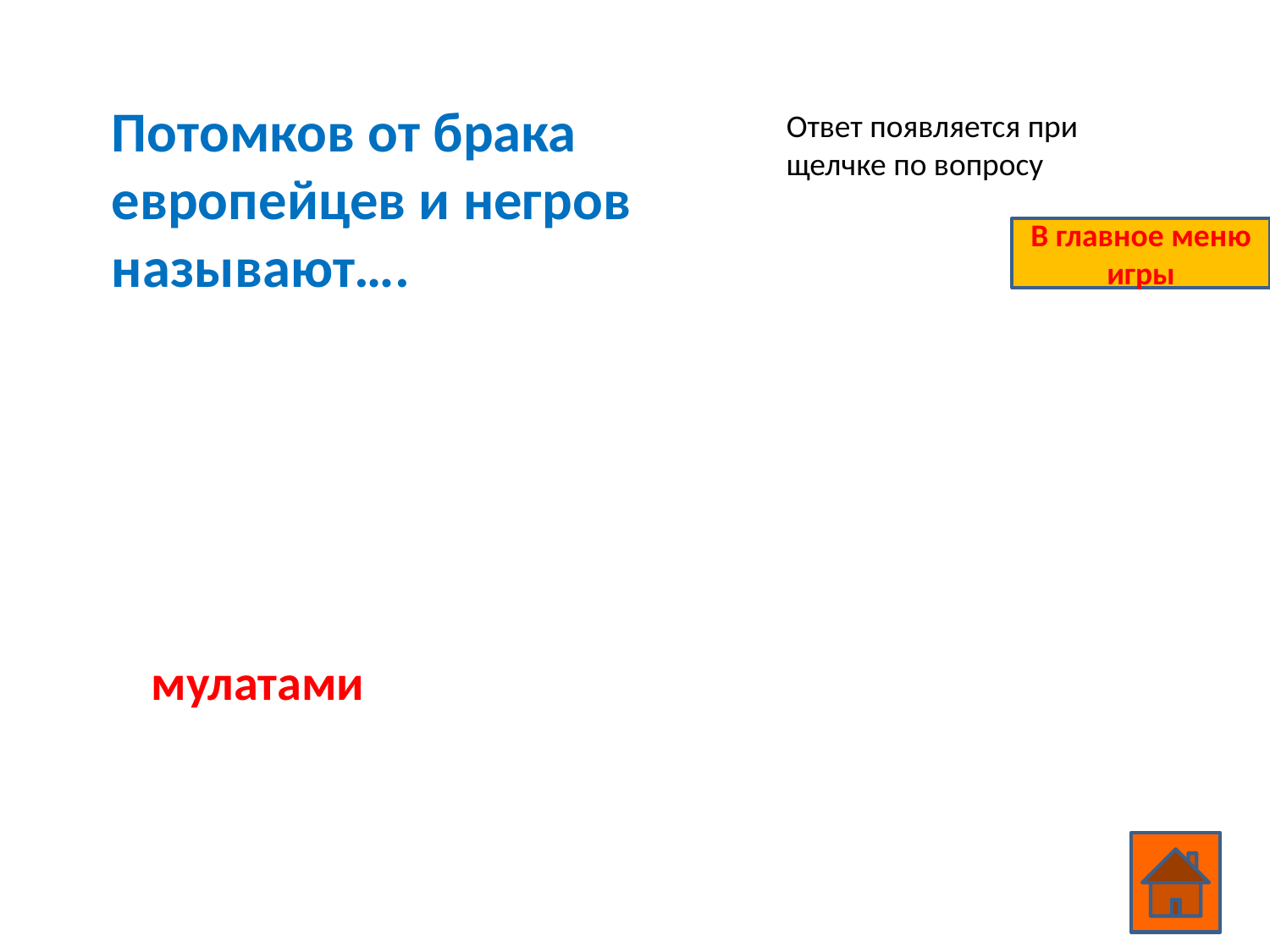

Потомков от брака европейцев и негров называют….
Ответ появляется при щелчке по вопросу
В главное меню игры
мулатами